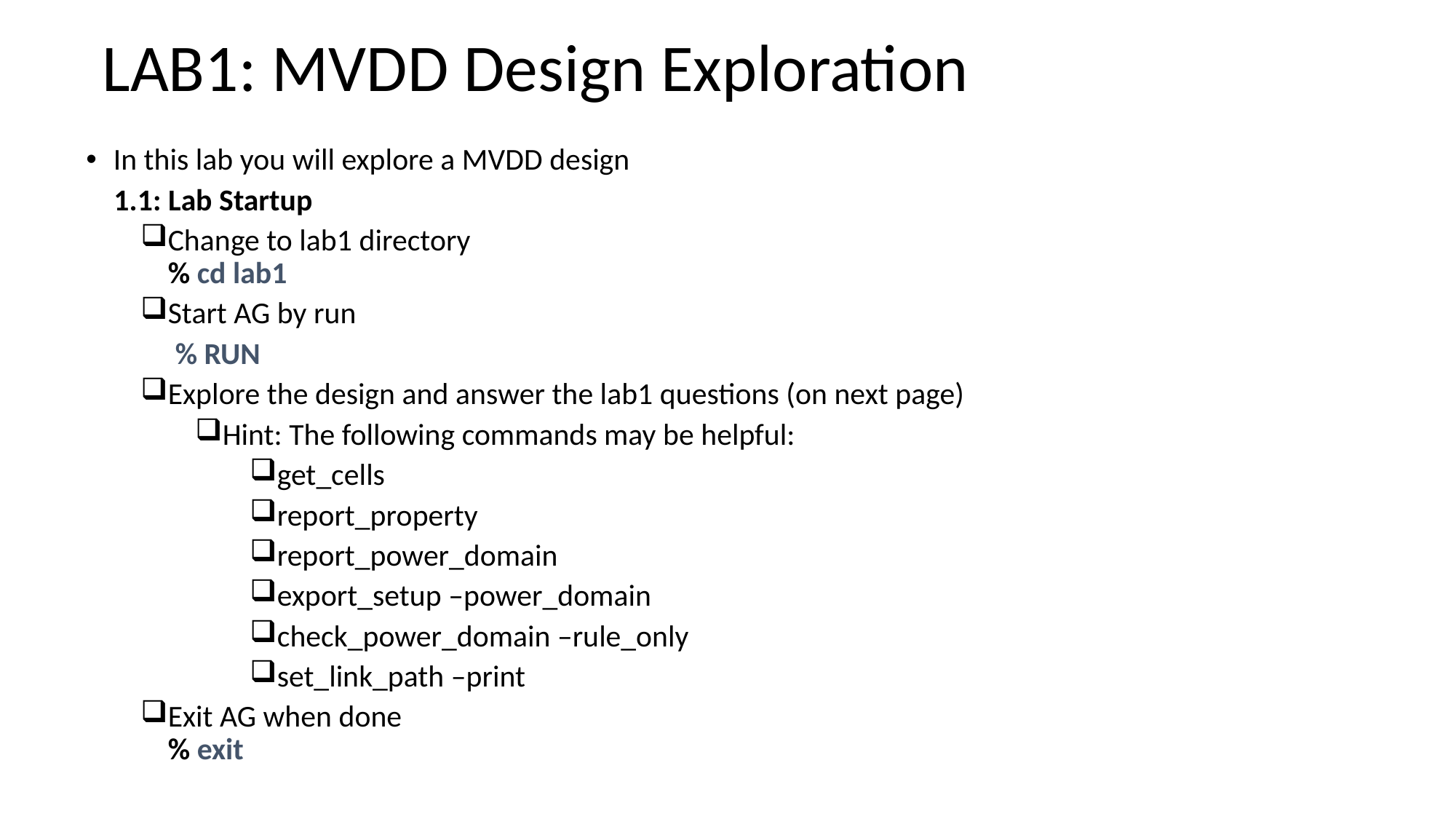

# LAB1: MVDD Design Exploration
In this lab you will explore a MVDD design
1.1: Lab Startup
Change to lab1 directory
% cd lab1
Start AG by run
     % RUN
Explore the design and answer the lab1 questions (on next page)
Hint: The following commands may be helpful:
get_cells
report_property
report_power_domain
export_setup –power_domain
check_power_domain –rule_only
set_link_path –print
Exit AG when done
% exit